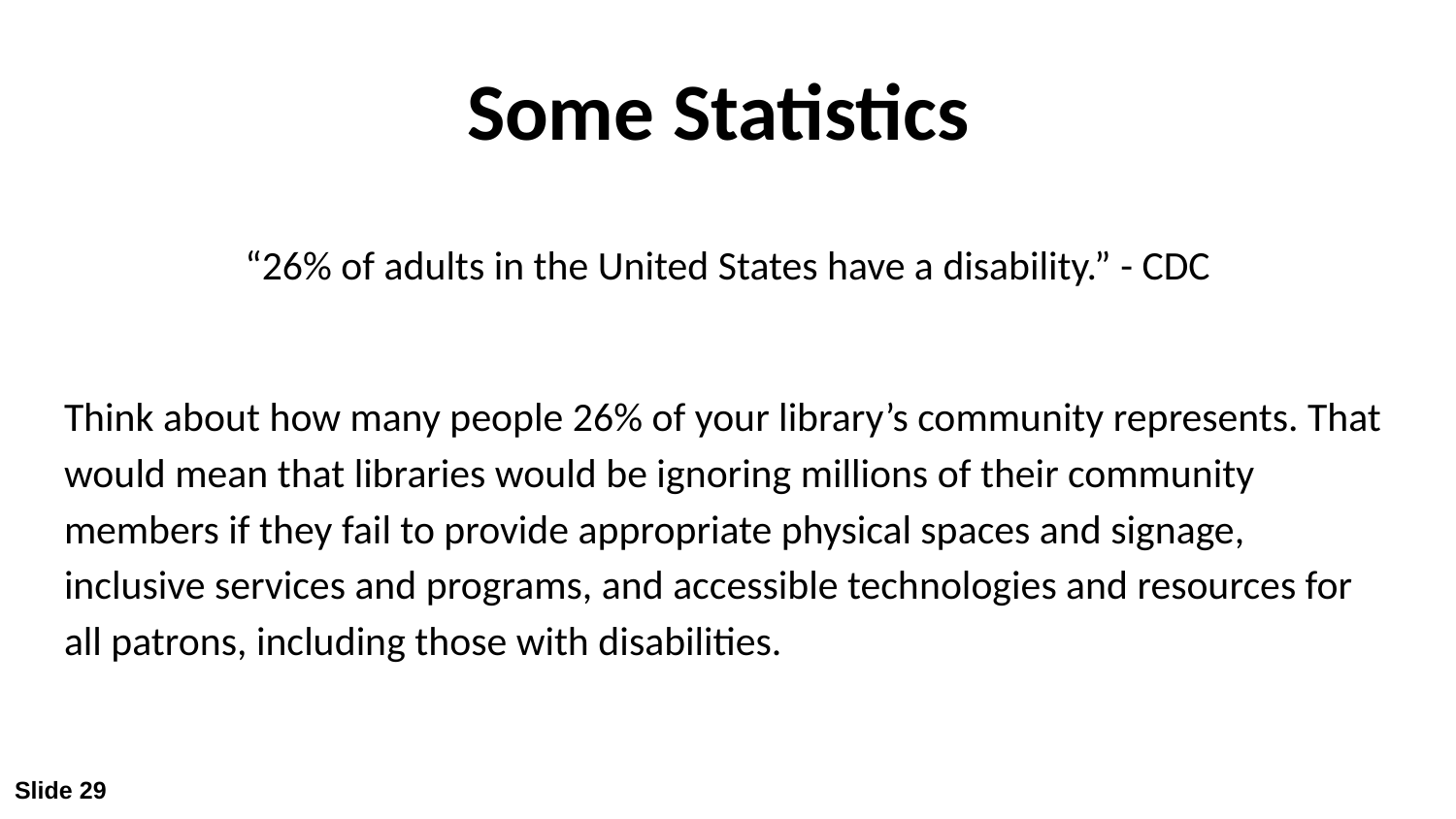

# Some Statistics
“26% of adults in the United States have a disability.” - CDC

Think about how many people 26% of your library’s community represents. That would mean that libraries would be ignoring millions of their community members if they fail to provide appropriate physical spaces and signage, inclusive services and programs, and accessible technologies and resources for all patrons, including those with disabilities.
Slide 29